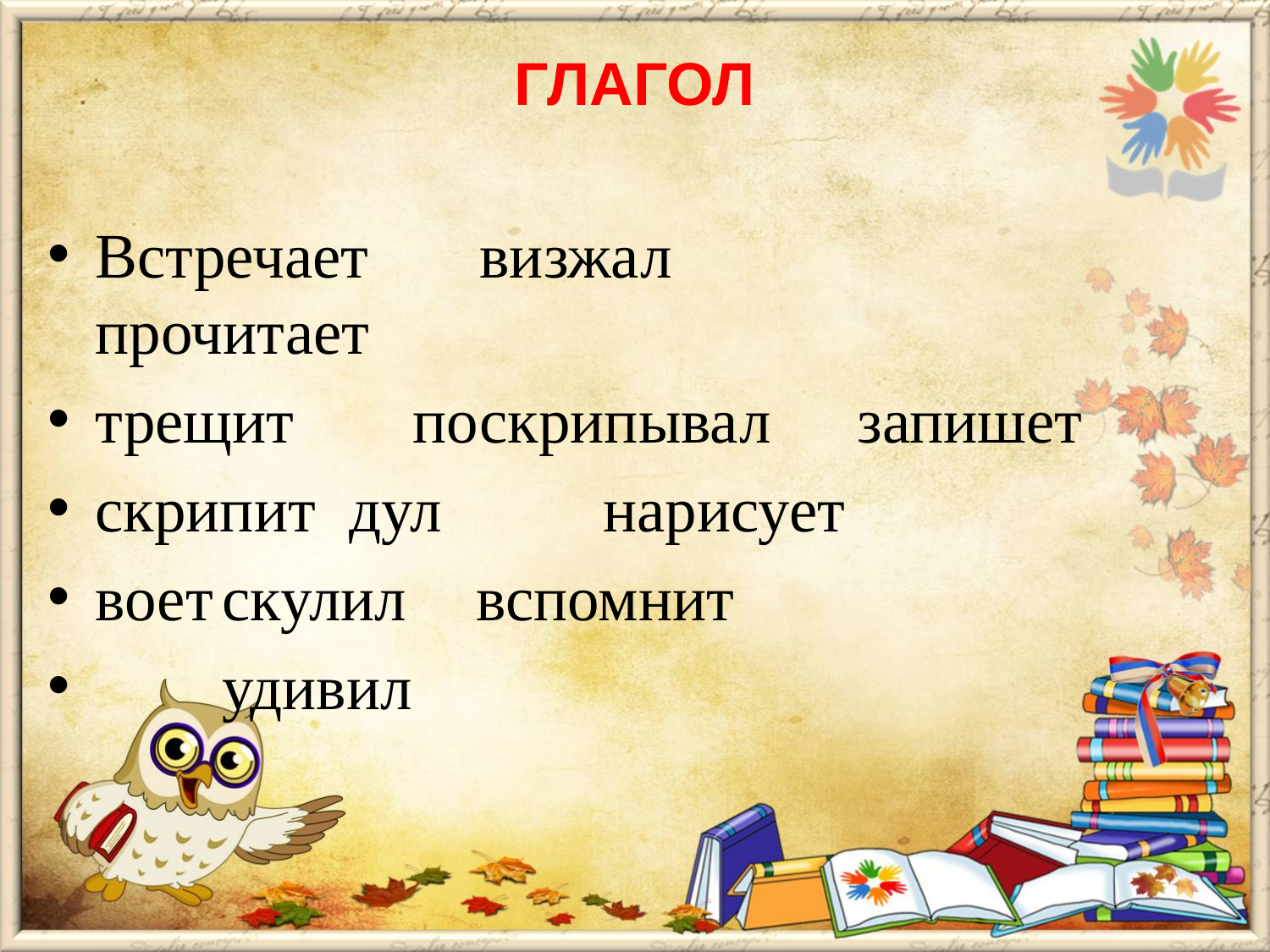

# ГЛАГОЛ
Встречает       визжал                               прочитает
трещит	    поскрипывал	запишет
скрипит	дул   	нарисует
воет	скулил	вспомнит
	удивил